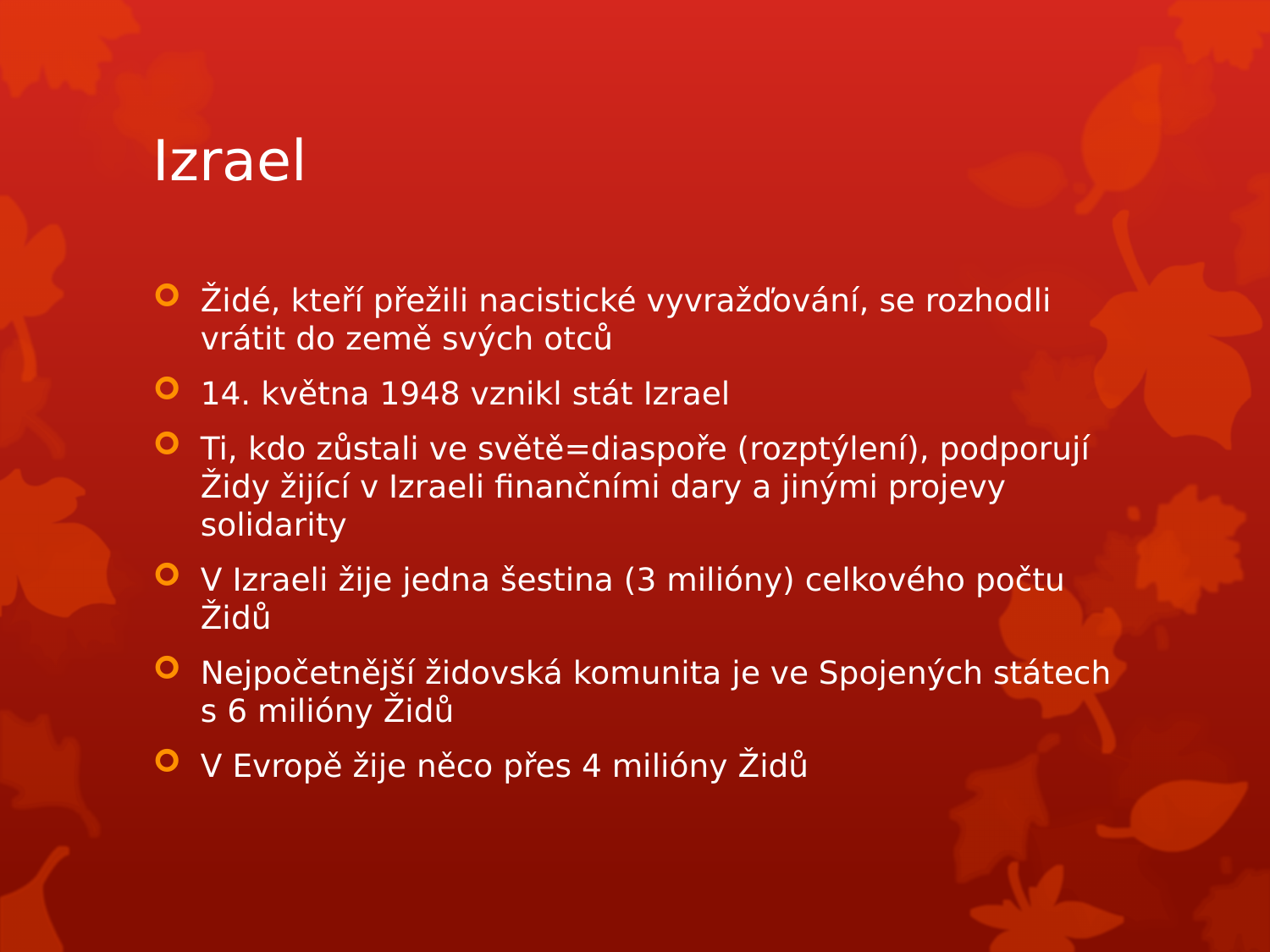

# Izrael
Židé, kteří přežili nacistické vyvražďování, se rozhodli vrátit do země svých otců
14. května 1948 vznikl stát Izrael
Ti, kdo zůstali ve světě=diaspoře (rozptýlení), podporují Židy žijící v Izraeli finančními dary a jinými projevy solidarity
V Izraeli žije jedna šestina (3 milióny) celkového počtu Židů
Nejpočetnější židovská komunita je ve Spojených státech s 6 milióny Židů
V Evropě žije něco přes 4 milióny Židů